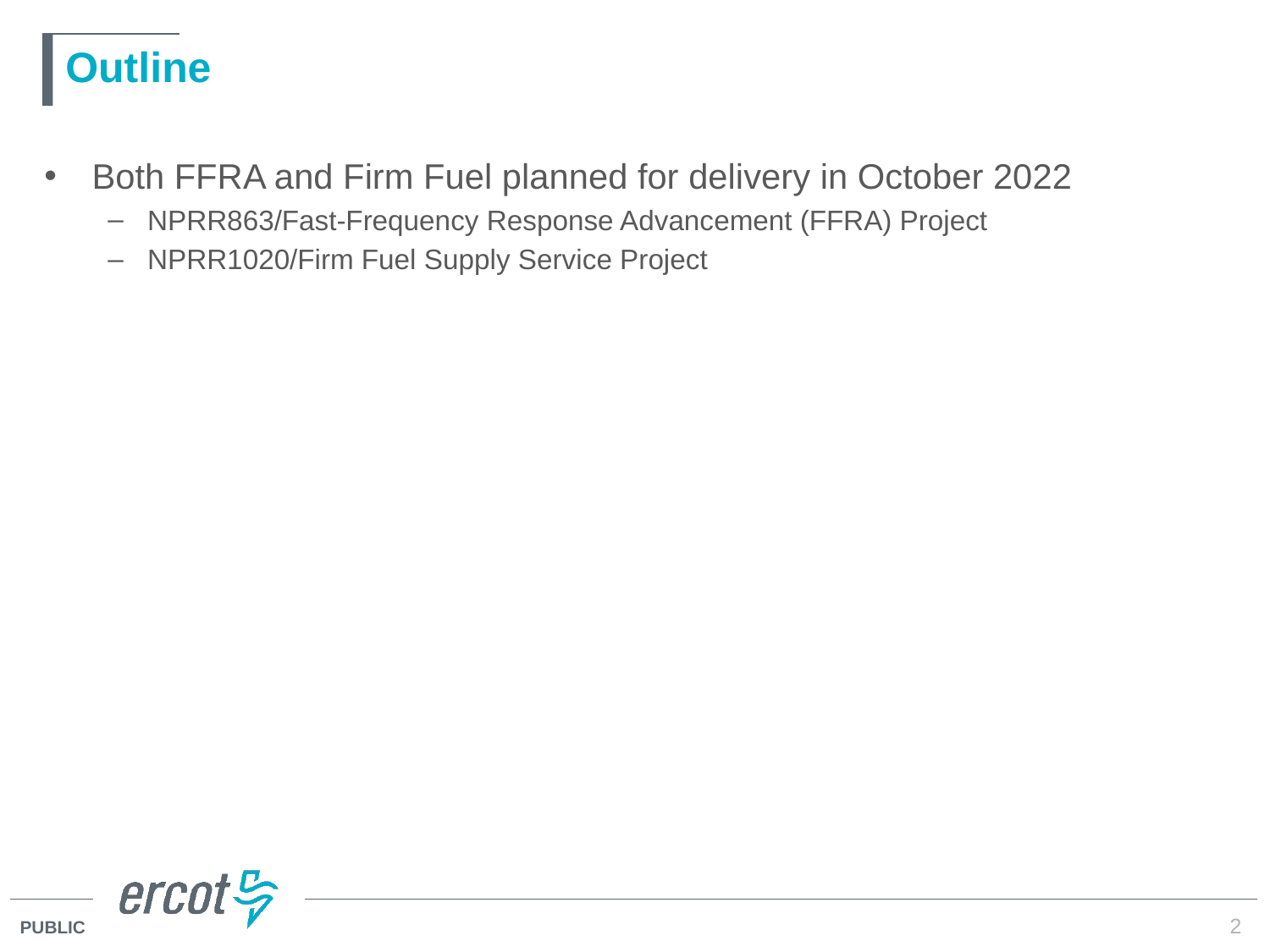

# Outline
Both FFRA and Firm Fuel planned for delivery in October 2022
NPRR863/Fast-Frequency Response Advancement (FFRA) Project
NPRR1020/Firm Fuel Supply Service Project
2